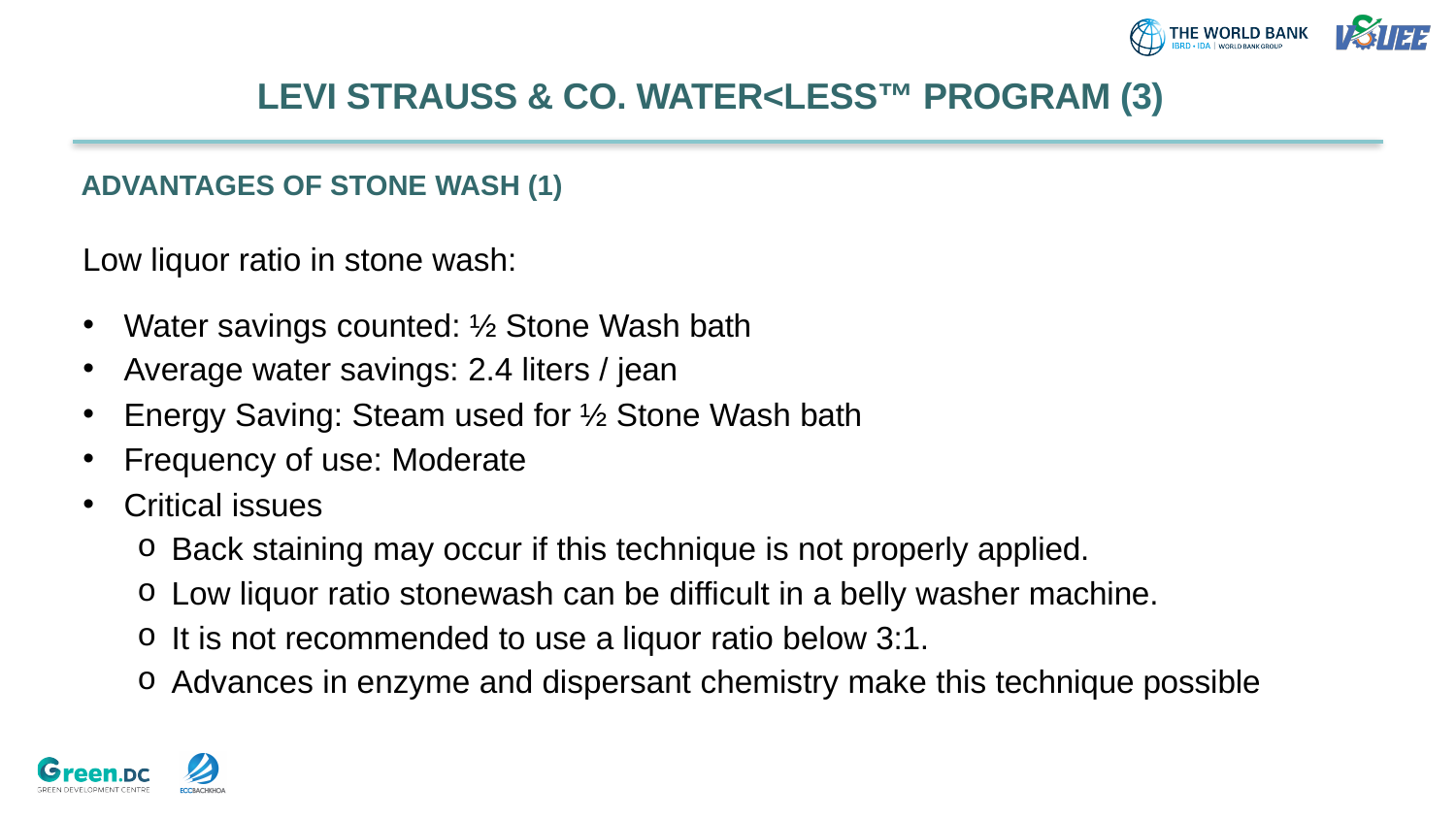

# LEVI STRAUSS & CO. WATER<LESS™ PROGRAM (3)
ADVANTAGES OF STONE WASH (1)
Low liquor ratio in stone wash:
Water savings counted: ½ Stone Wash bath
Average water savings: 2.4 liters / jean
Energy Saving: Steam used for ½ Stone Wash bath
Frequency of use: Moderate
Critical issues
Back staining may occur if this technique is not properly applied.
Low liquor ratio stonewash can be difficult in a belly washer machine.
It is not recommended to use a liquor ratio below 3:1.
Advances in enzyme and dispersant chemistry make this technique possible